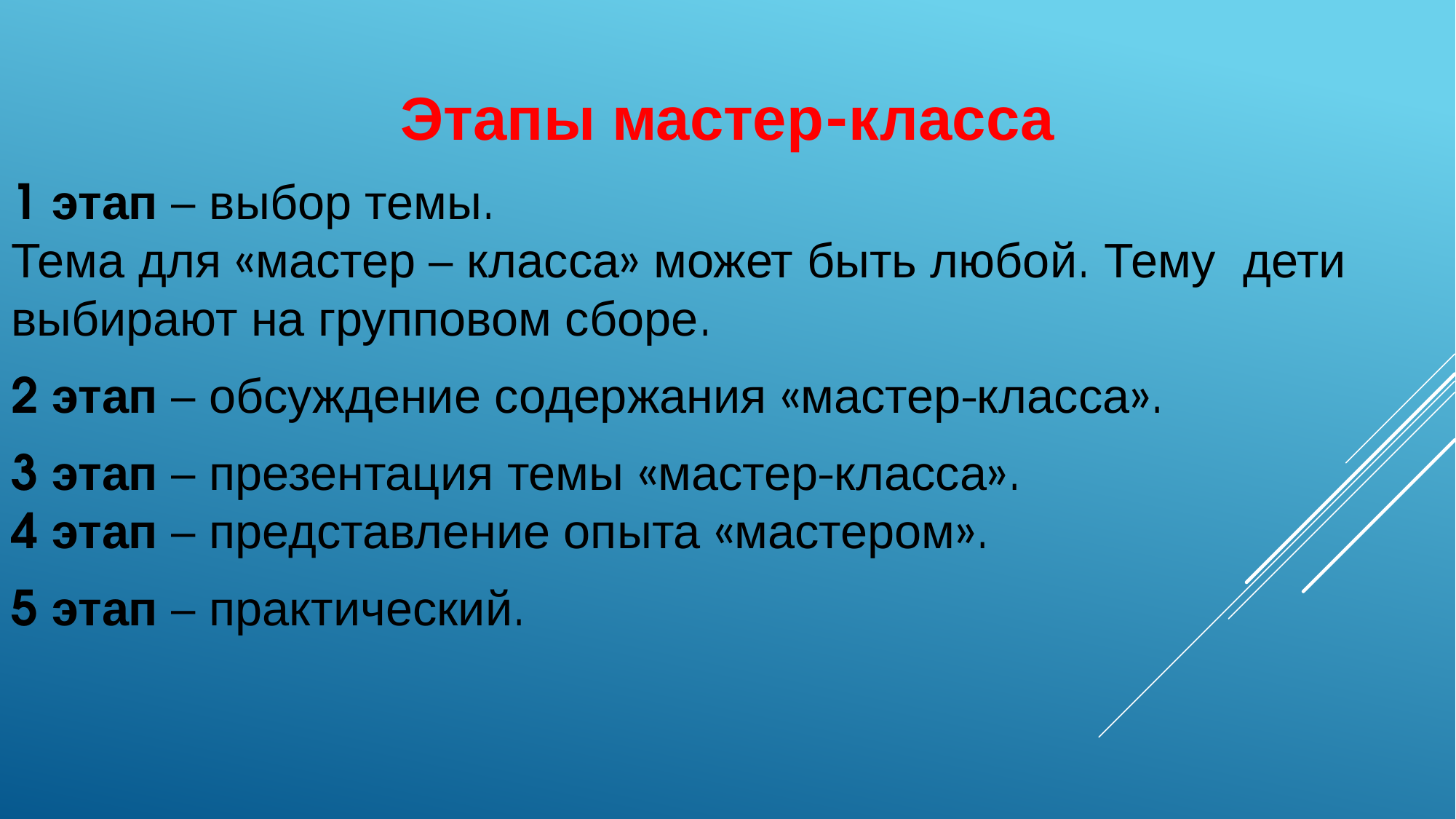

Этапы мастер-класса
1 этап – выбор темы. 
Тема для «мастер – класса» может быть любой. Тему  дети выбирают на групповом сборе.
2 этап – обсуждение содержания «мастер-класса».
3 этап – презентация темы «мастер-класса».
4 этап – представление опыта «мастером».
5 этап – практический.